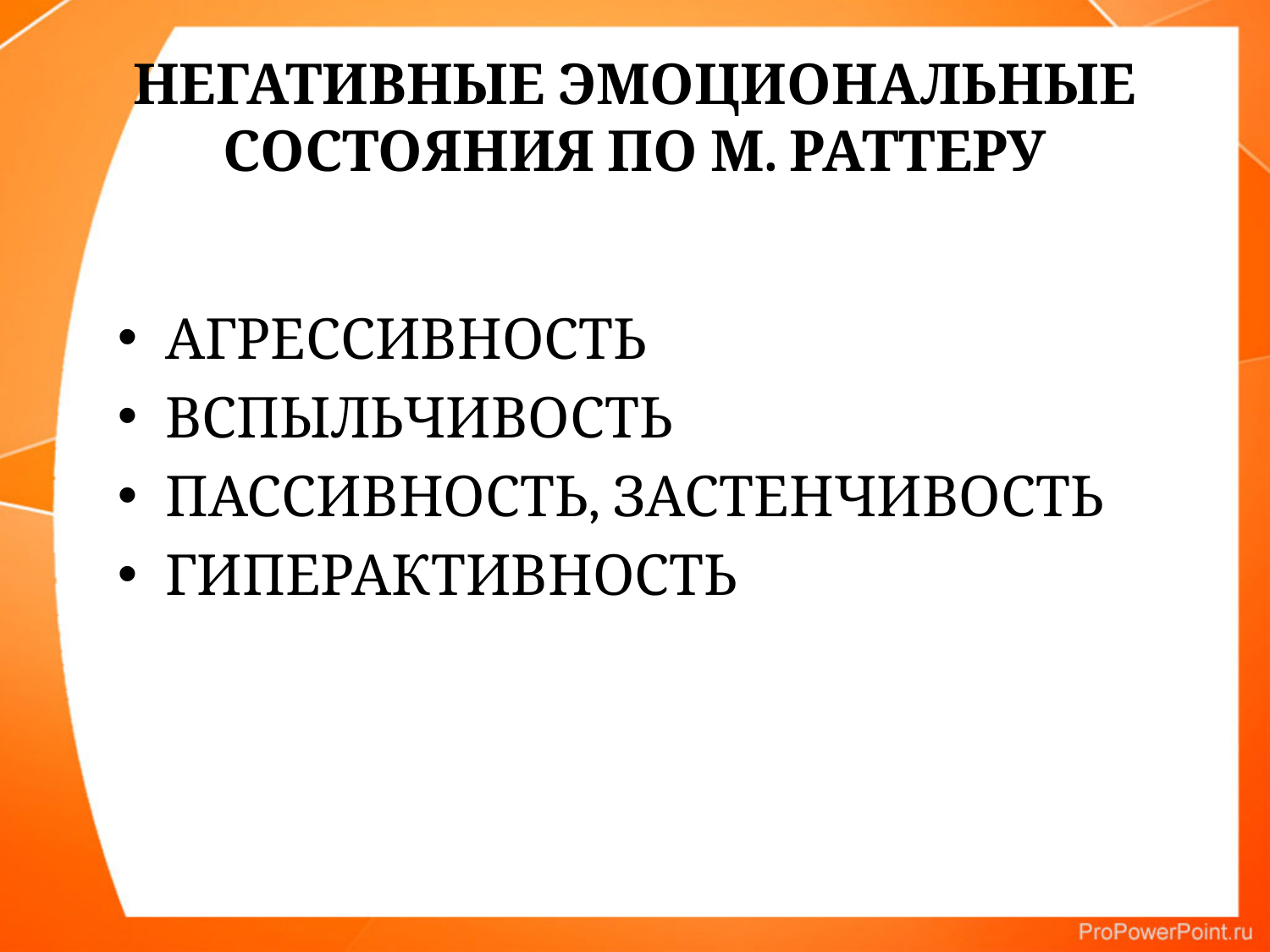

# НЕГАТИВНЫЕ ЭМОЦИОНАЛЬНЫЕ СОСТОЯНИЯ ПО М. РАТТЕРУ
АГРЕССИВНОСТЬ
ВСПЫЛЬЧИВОСТЬ
ПАССИВНОСТЬ, ЗАСТЕНЧИВОСТЬ
ГИПЕРАКТИВНОСТЬ